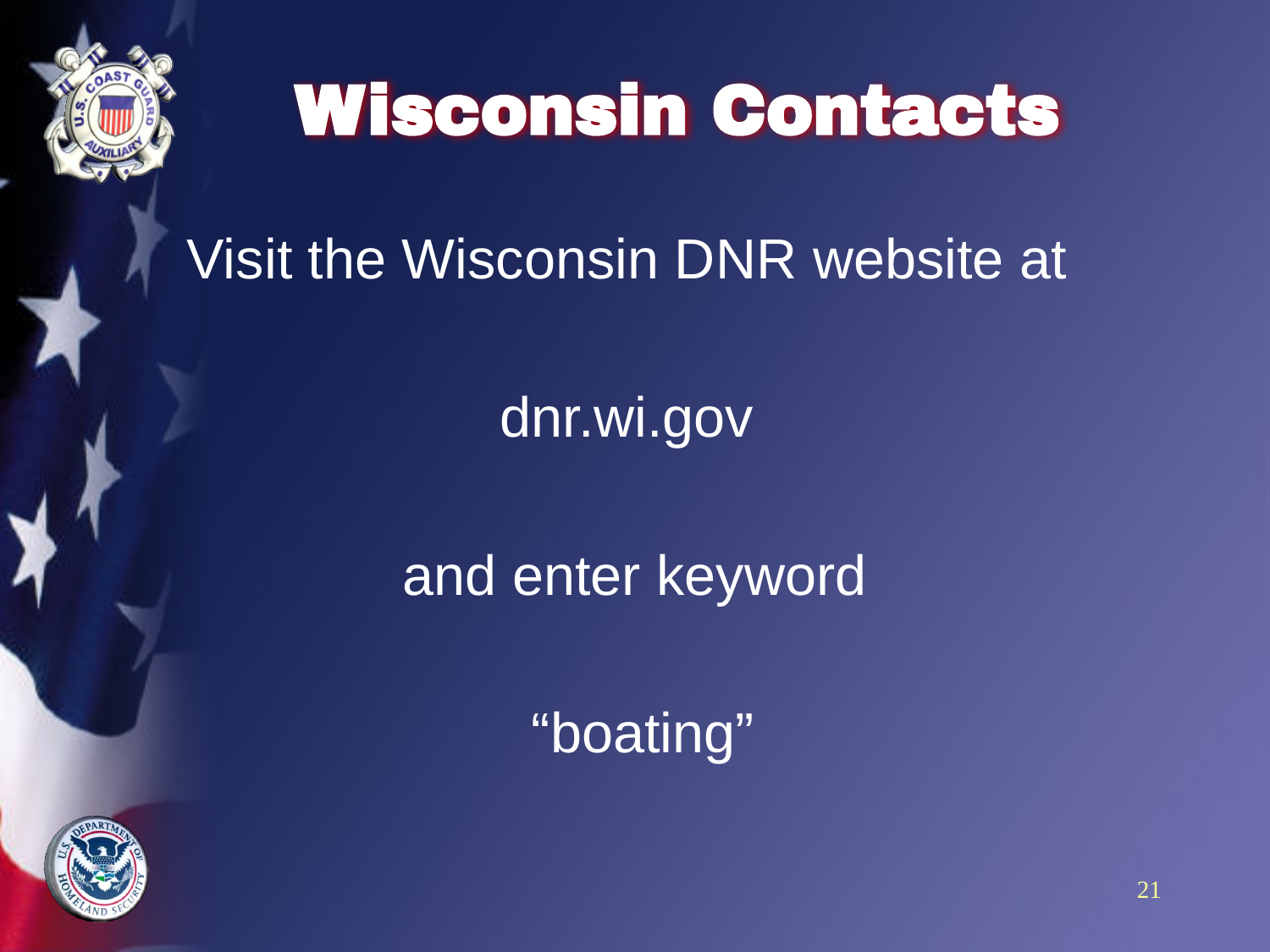

# Wisconsin Contacts

Visit the Wisconsin DNR website at

dnr.wi.gov

and enter keyword

 “boating”

21